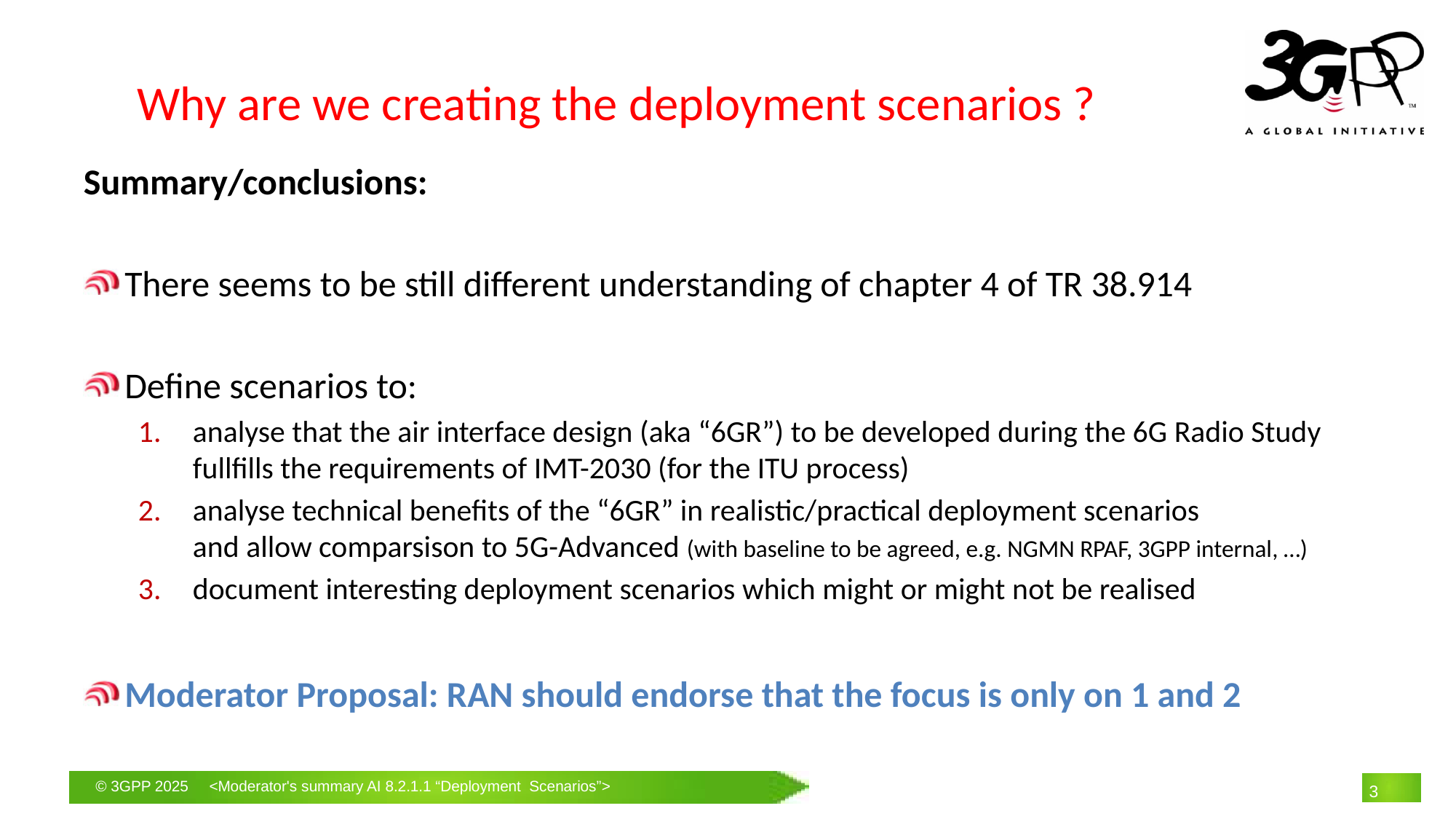

# Why are we creating the deployment scenarios ?
Summary/conclusions:

There seems to be still different understanding of chapter 4 of TR 38.914

Define scenarios to:
analyse that the air interface design (aka “6GR”) to be developed during the 6G Radio Study fullfills the requirements of IMT-2030 (for the ITU process)
analyse technical benefits of the “6GR” in realistic/practical deployment scenarios
and allow comparsison to 5G-Advanced (with baseline to be agreed, e.g. NGMN RPAF, 3GPP internal, …)
document interesting deployment scenarios which might or might not be realised

Moderator Proposal: RAN should endorse that the focus is only on 1 and 2

3